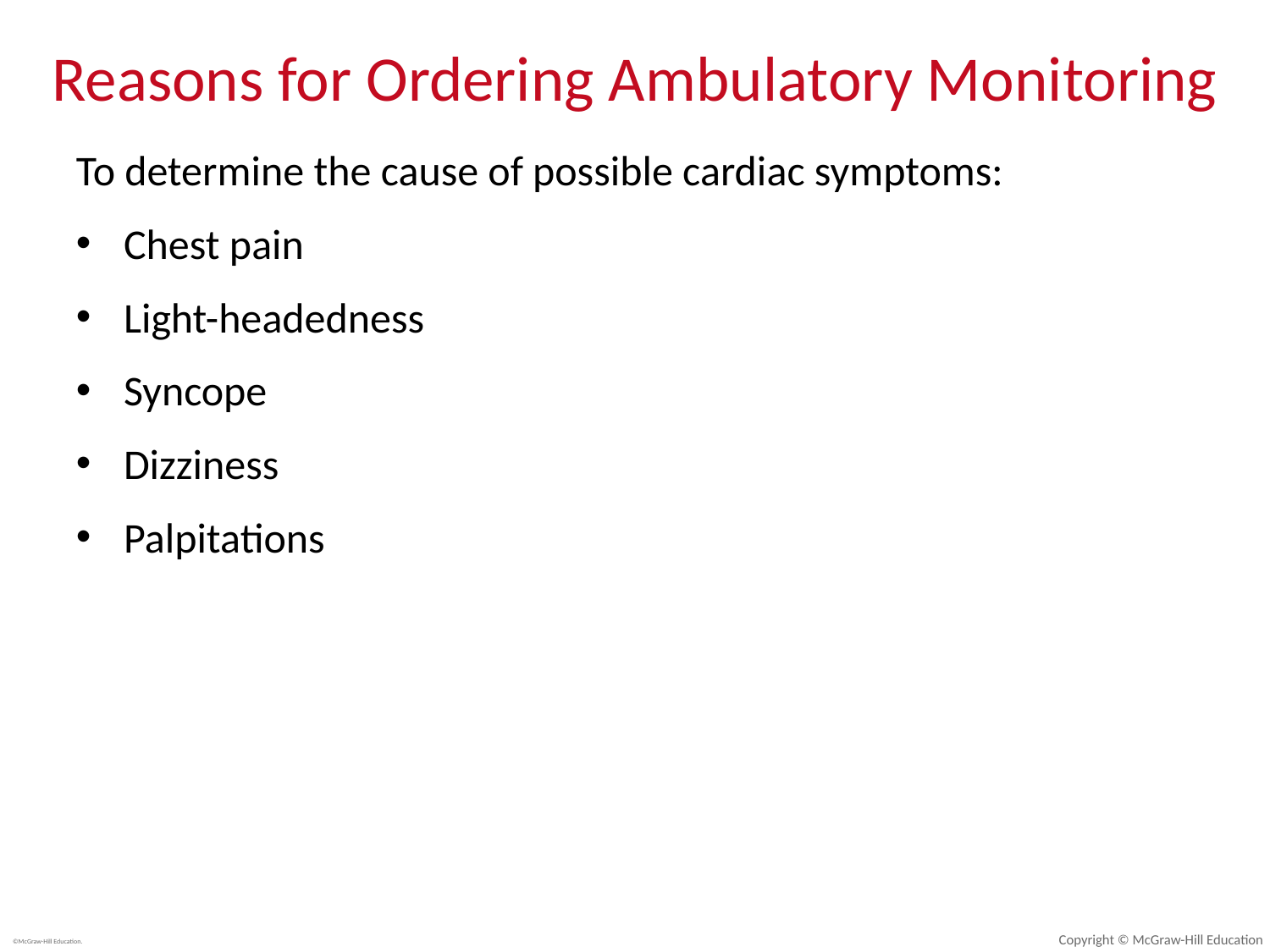

# Reasons for Ordering Ambulatory Monitoring
To determine the cause of possible cardiac symptoms:
Chest pain
Light-headedness
Syncope
Dizziness
Palpitations

Copyright © McGraw-Hill Education